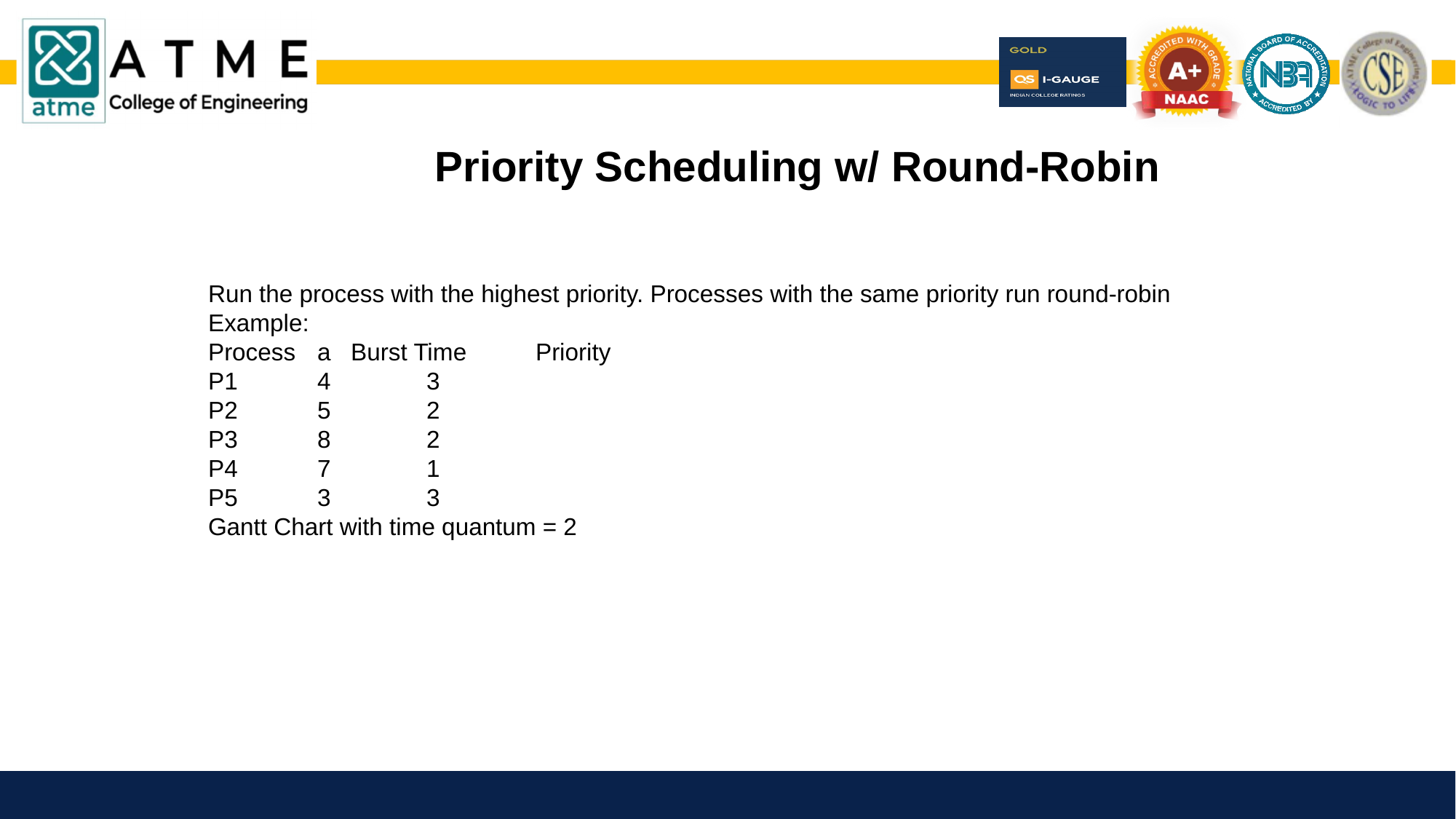

Priority Scheduling w/ Round-Robin
Run the process with the highest priority. Processes with the same priority run round-robin
Example:
Process	a   Burst Time	Priority
P1	4	3
P2 	5	2
P3	8	2
P4	7	1
P5	3	3
Gantt Chart with time quantum = 2